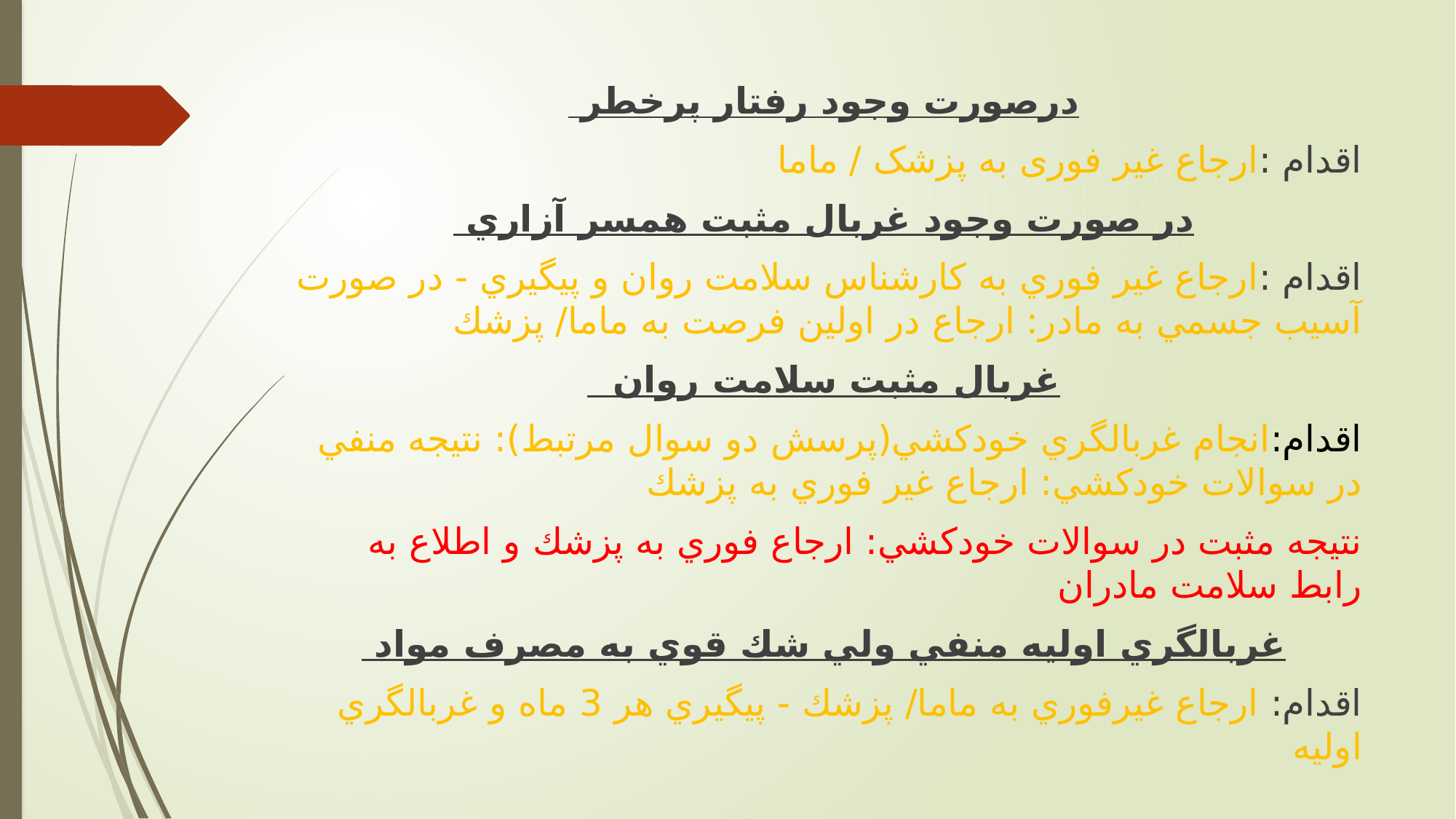

درصورت وجود رفتار پرخطر
اقدام :ارجاع غیر فوری به پزشک / ماما
در صورت وجود غربال مثبت همسر آزاري
اقدام :ارجاع غیر فوري به کارشناس سلامت روان و پیگیري - در صورت آسیب جسمي به مادر: ارجاع در اولین فرصت به ماما/ پزشك
غربال مثبت سلامت روان
اقدام:انجام غربالگري خودکشي(پرسش دو سوال مرتبط): نتیجه منفي در سوالات خودکشي: ارجاع غیر فوري به پزشك
نتیجه مثبت در سوالات خودکشي: ارجاع فوري به پزشك و اطلاع به رابط سلامت مادران
غربالگري اولیه منفي ولي شك قوي به مصرف مواد
اقدام: ارجاع غیرفوري به ماما/ پزشك - پیگیري هر 3 ماه و غربالگري اولیه